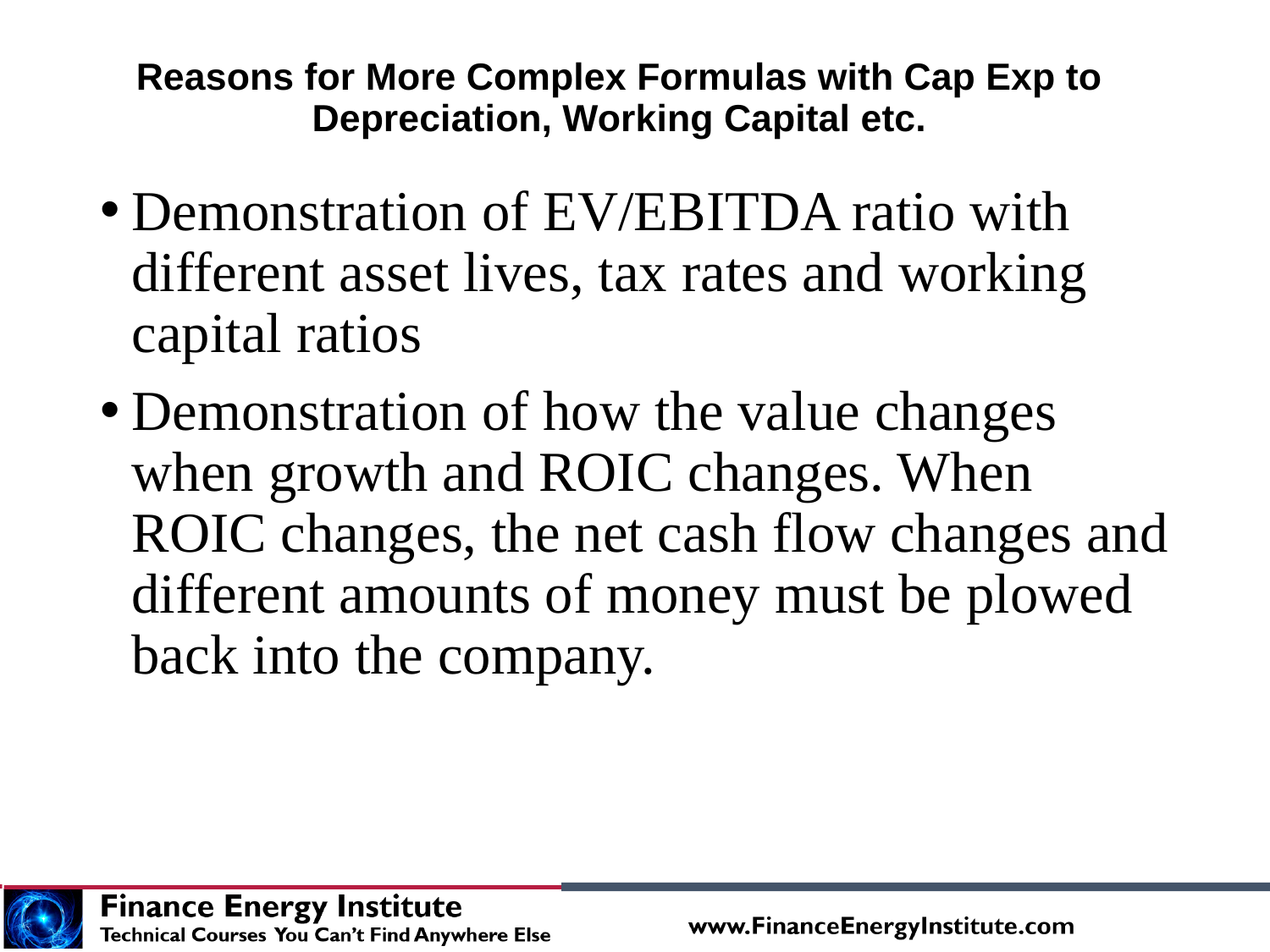

# Reasons for More Complex Formulas with Cap Exp to Depreciation, Working Capital etc.
Demonstration of EV/EBITDA ratio with different asset lives, tax rates and working capital ratios
Demonstration of how the value changes when growth and ROIC changes. When ROIC changes, the net cash flow changes and different amounts of money must be plowed back into the company.